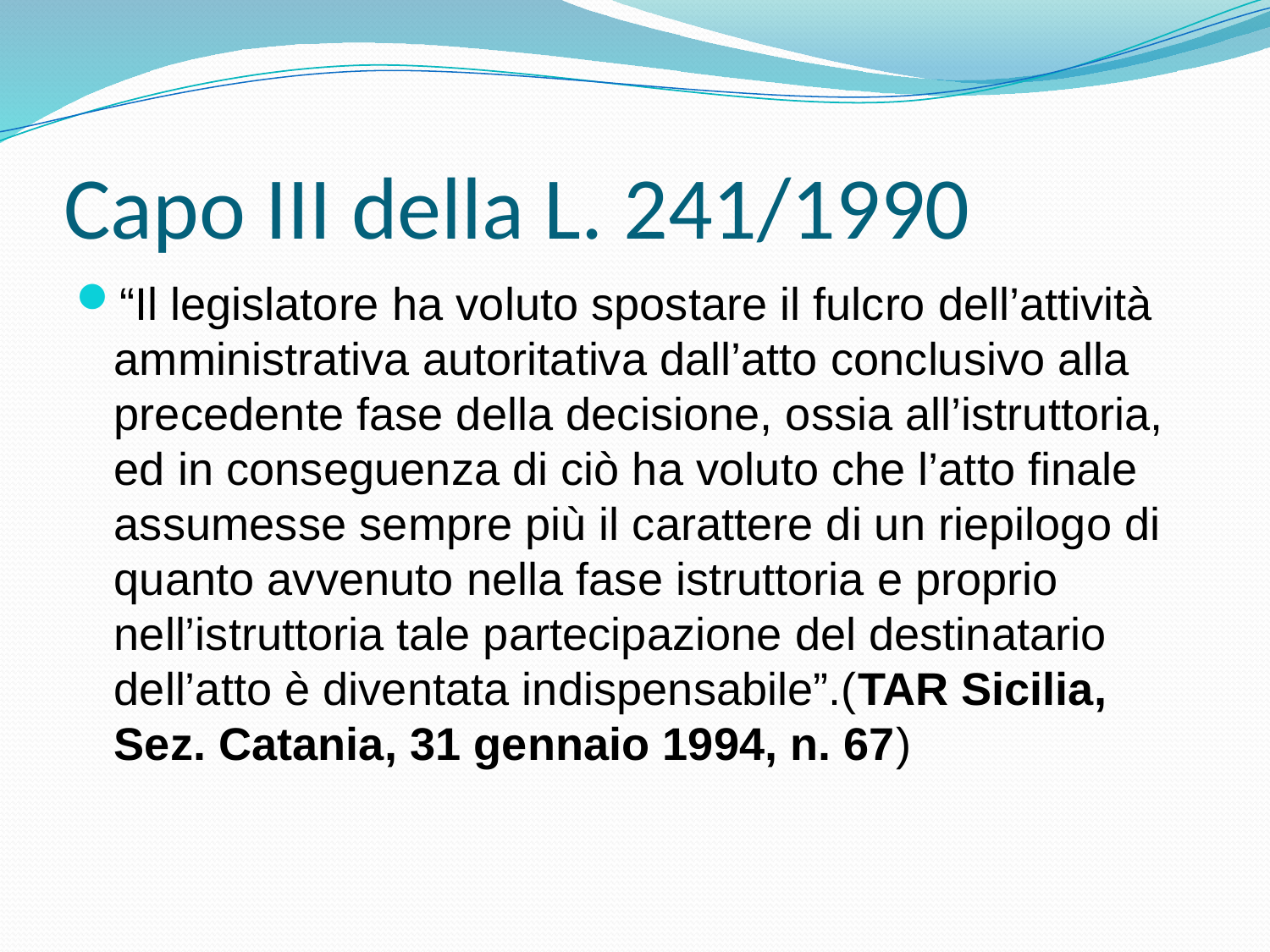

# Capo III della L. 241/1990
“Il legislatore ha voluto spostare il fulcro dell’attività amministrativa autoritativa dall’atto conclusivo alla precedente fase della decisione, ossia all’istruttoria, ed in conseguenza di ciò ha voluto che l’atto finale assumesse sempre più il carattere di un riepilogo di quanto avvenuto nella fase istruttoria e proprio nell’istruttoria tale partecipazione del destinatario dell’atto è diventata indispensabile”.(TAR Sicilia, Sez. Catania, 31 gennaio 1994, n. 67)